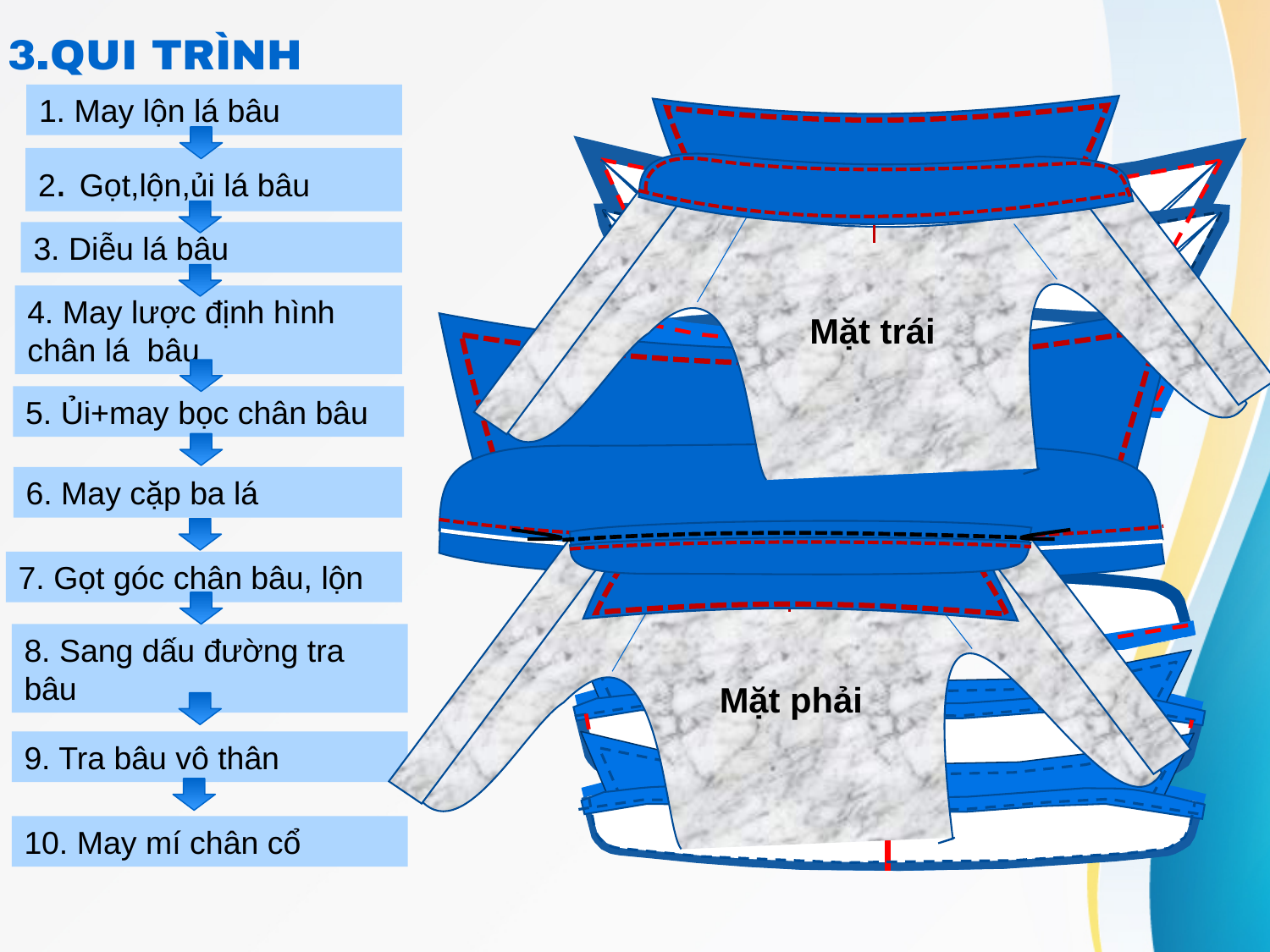

# 3.QUI TRÌNH
1. May lộn lá bâu

2. Gọt,lộn,ủi lá bâu

Mặt trái

3. Diễu lá bâu

4. May lược định hình
chân lá  bâu

5. Ủi+may bọc chân bâu

6. May cặp ba lá

Mặt phải

7. Gọt góc chân bâu, lộn

8. Sang dấu đường tra bâu

9. Tra bâu vô thân

10. May mí chân cổ